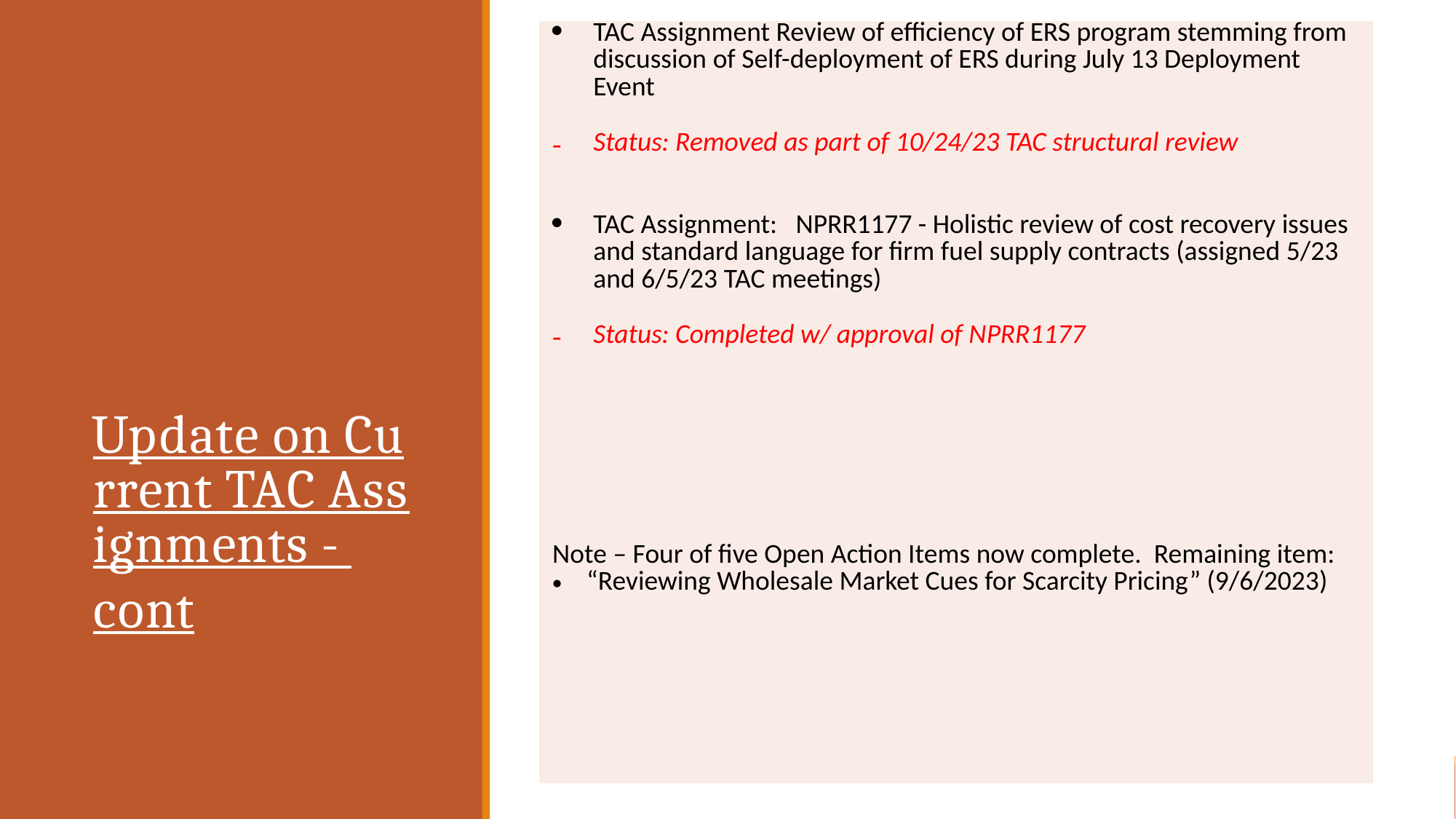

| TAC Assignment Review of efficiency of ERS program stemming from discussion of Self-deployment of ERS during July 13 Deployment Event   Status: Removed as part of 10/24/23 TAC structural review      TAC Assignment: NPRR1177 - Holistic review of cost recovery issues and standard language for firm fuel supply contracts (assigned 5/23 and 6/5/23 TAC meetings)   Status: Completed w/ approval of NPRR1177 Note – Four of five Open Action Items now complete. Remaining item: “Reviewing Wholesale Market Cues for Scarcity Pricing” (9/6/2023) |
| --- |
# Update on Current TAC Assignments - cont